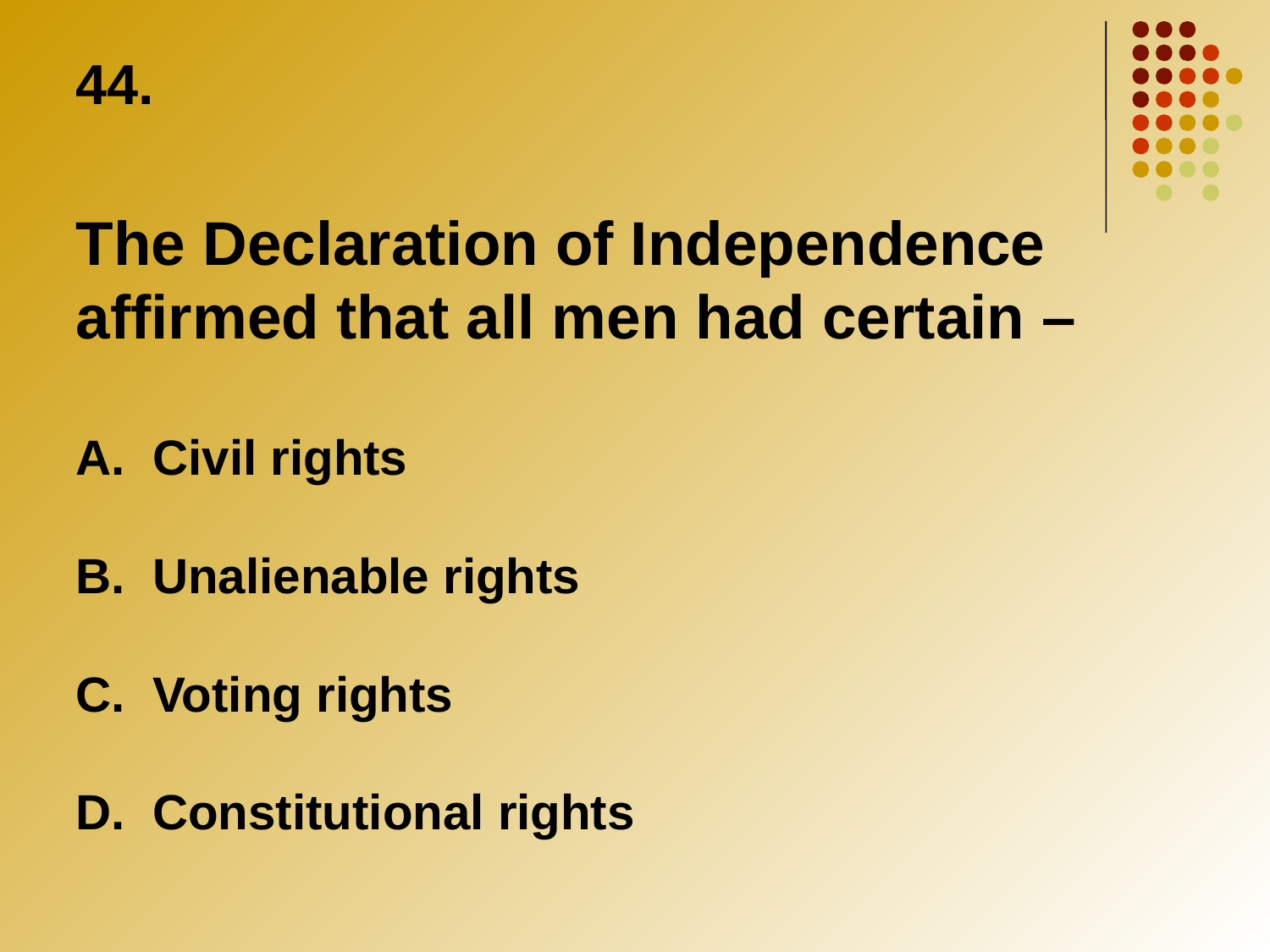

44.
The Declaration of Independence affirmed that all men had certain –
A.  Civil rights
B.  Unalienable rights
C.  Voting rights
D.  Constitutional rights